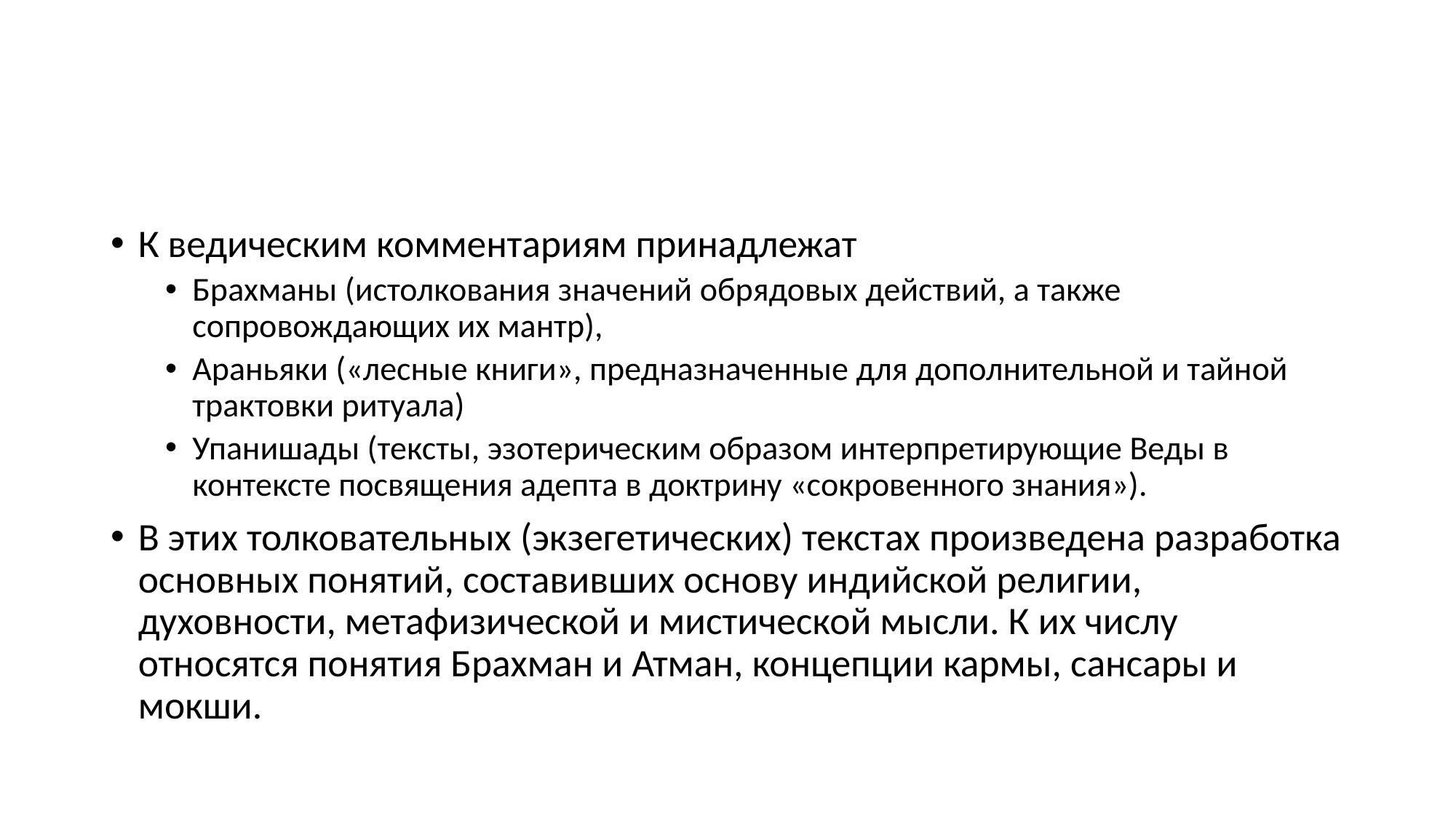

#
К ведическим комментариям принадлежат
Брахманы (истолкования значений обрядовых действий, а также сопровождающих их мантр),
Араньяки («лесные книги», предназначенные для дополнительной и тайной трактовки ритуала)
Упанишады (тексты, эзотерическим образом интерпретирующие Веды в контексте посвящения адепта в доктрину «сокровенного знания»).
В этих толковательных (экзегетических) текстах произведена разработка основных понятий, составивших основу индийской религии, духовности, метафизической и мистической мысли. К их числу относятся понятия Брахман и Атман, концепции кармы, сансары и мокши.